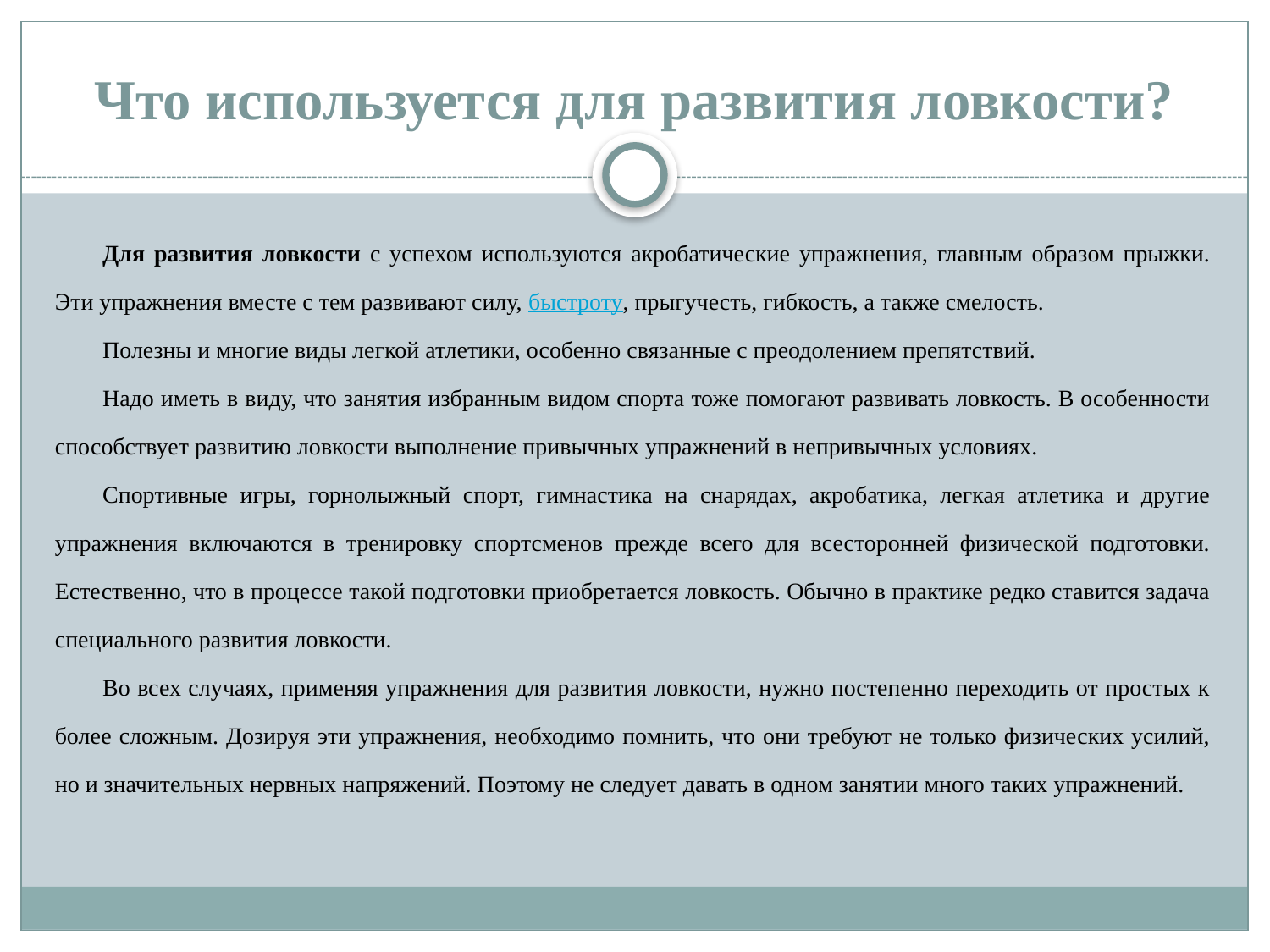

# Что используется для развития ловкости?
Для развития ловкости с успехом используются акробатические упражнения, главным образом прыжки. Эти упражнения вместе с тем развивают силу, быстроту, прыгучесть, гибкость, а также смелость.
Полезны и многие виды легкой атлетики, особенно связанные с преодолением препятствий.
Надо иметь в виду, что занятия избранным видом спорта тоже помогают развивать ловкость. В особенности способствует развитию ловкости выполнение привычных упражнений в непривычных условиях.
Спортивные игры, горнолыжный спорт, гимнастика на снарядах, акробатика, легкая атлетика и другие упражнения включаются в тренировку спортсменов прежде всего для всесторонней физической подготовки. Естественно, что в процессе такой подготовки приобретается ловкость. Обычно в практике редко ставится задача специального развития ловкости.
Во всех случаях, применяя упражнения для развития ловкости, нужно постепенно переходить от простых к более сложным. Дозируя эти упражнения, необходимо помнить, что они требуют не только физических усилий, но и значительных нервных напряжений. Поэтому не следует давать в одном занятии много таких упражнений.